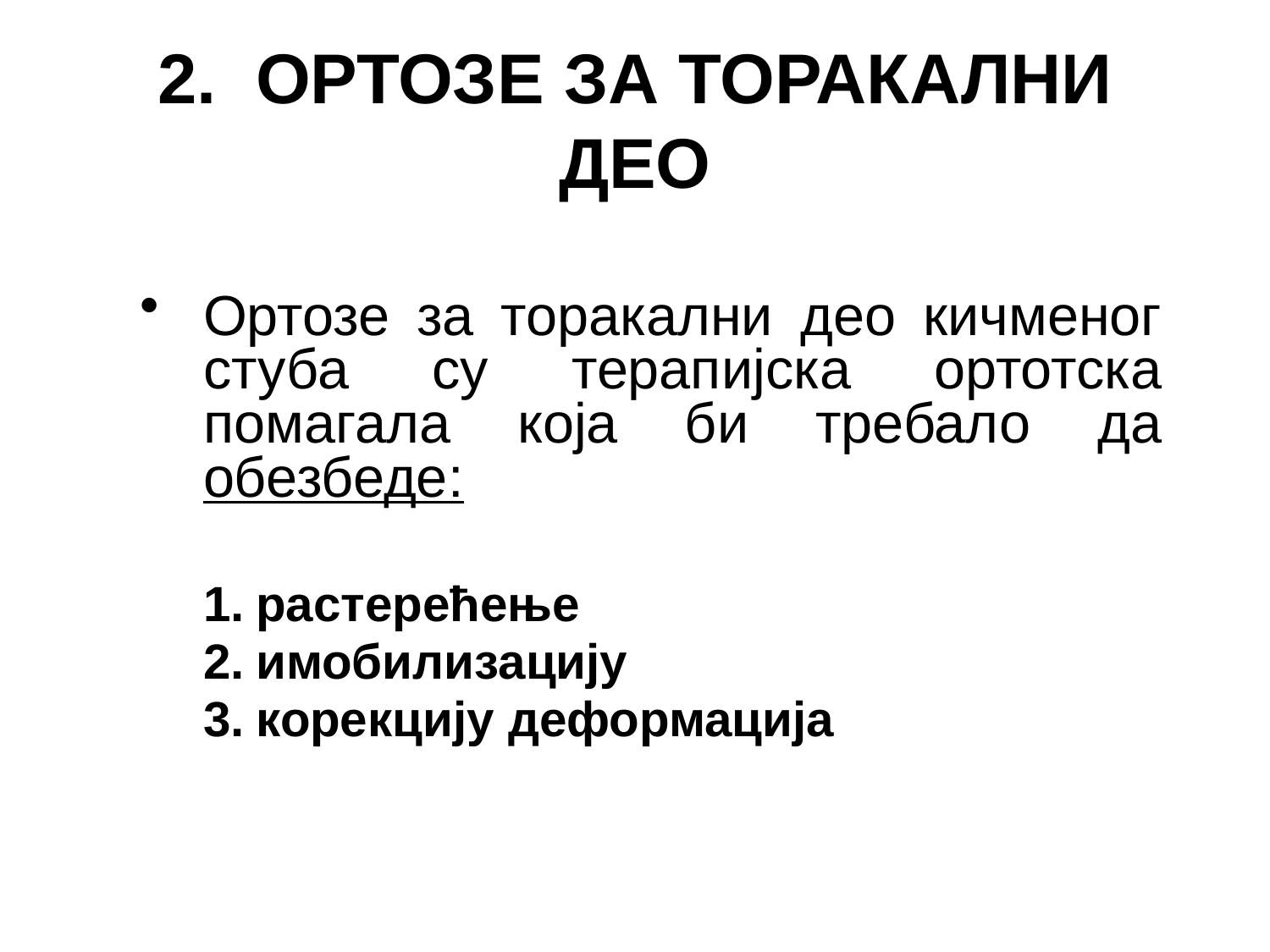

# 2.  ОРТОЗЕ ЗА ТОРАКАЛНИ ДЕО
Ортозе за торакални део кичменог стуба су терапијска ортотска помагала која би требало да обезбеде:

растерећење
имобилизацију
корекцију деформација